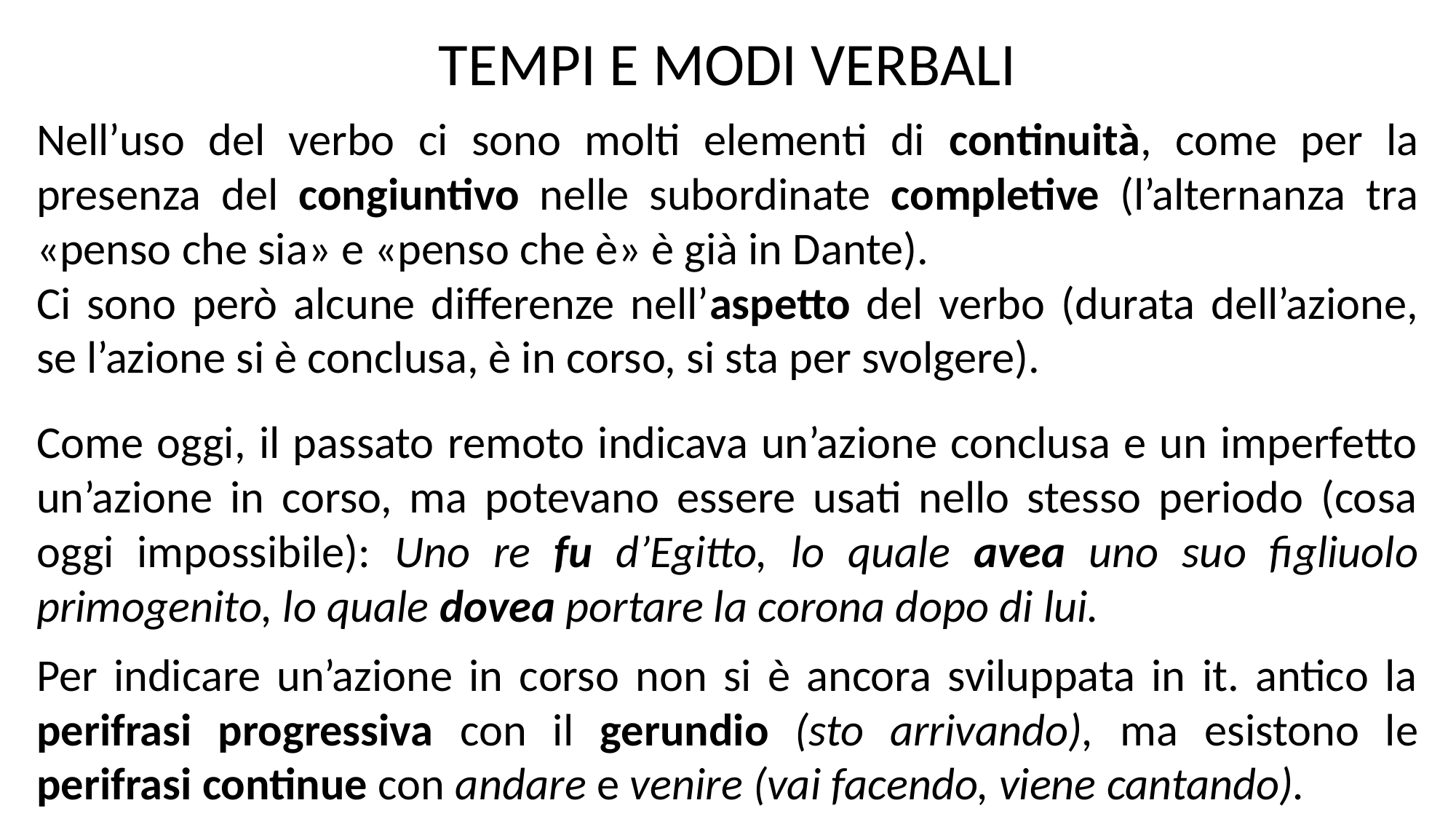

TEMPI E MODI VERBALI
Nell’uso del verbo ci sono molti elementi di continuità, come per la presenza del congiuntivo nelle subordinate completive (l’alternanza tra «penso che sia» e «penso che è» è già in Dante).
Ci sono però alcune differenze nell’aspetto del verbo (durata dell’azione, se l’azione si è conclusa, è in corso, si sta per svolgere).
Come oggi, il passato remoto indicava un’azione conclusa e un imperfetto un’azione in corso, ma potevano essere usati nello stesso periodo (cosa oggi impossibile): Uno re fu d’Egitto, lo quale avea uno suo figliuolo primogenito, lo quale dovea portare la corona dopo di lui.

Per indicare un’azione in corso non si è ancora sviluppata in it. antico la perifrasi progressiva con il gerundio (sto arrivando), ma esistono le perifrasi continue con andare e venire (vai facendo, viene cantando).